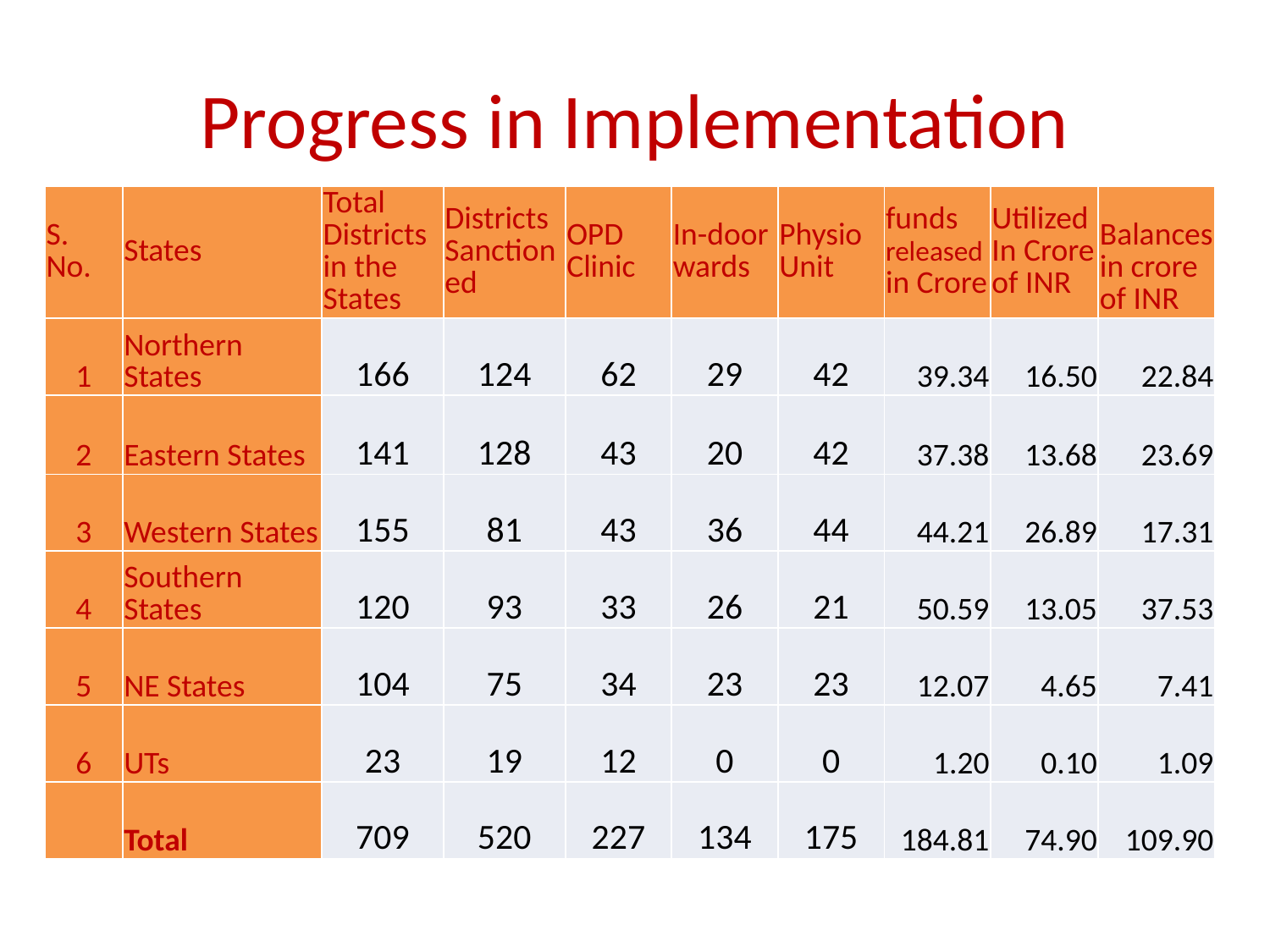

# Progress in Implementation
| S. No. | States | Total Districts in the States | Districts Sanctioned | OPD Clinic | In-door wards | Physio Unit | funds released in Crore | Utilized In Crore of INR | Balances in crore of INR |
| --- | --- | --- | --- | --- | --- | --- | --- | --- | --- |
| 1 | Northern States | 166 | 124 | 62 | 29 | 42 | 39.34 | 16.50 | 22.84 |
| 2 | Eastern States | 141 | 128 | 43 | 20 | 42 | 37.38 | 13.68 | 23.69 |
| 3 | Western States | 155 | 81 | 43 | 36 | 44 | 44.21 | 26.89 | 17.31 |
| 4 | Southern States | 120 | 93 | 33 | 26 | 21 | 50.59 | 13.05 | 37.53 |
| 5 | NE States | 104 | 75 | 34 | 23 | 23 | 12.07 | 4.65 | 7.41 |
| 6 | UTs | 23 | 19 | 12 | 0 | 0 | 1.20 | 0.10 | 1.09 |
|  | Total | 709 | 520 | 227 | 134 | 175 | 184.81 | 74.90 | 109.90 |